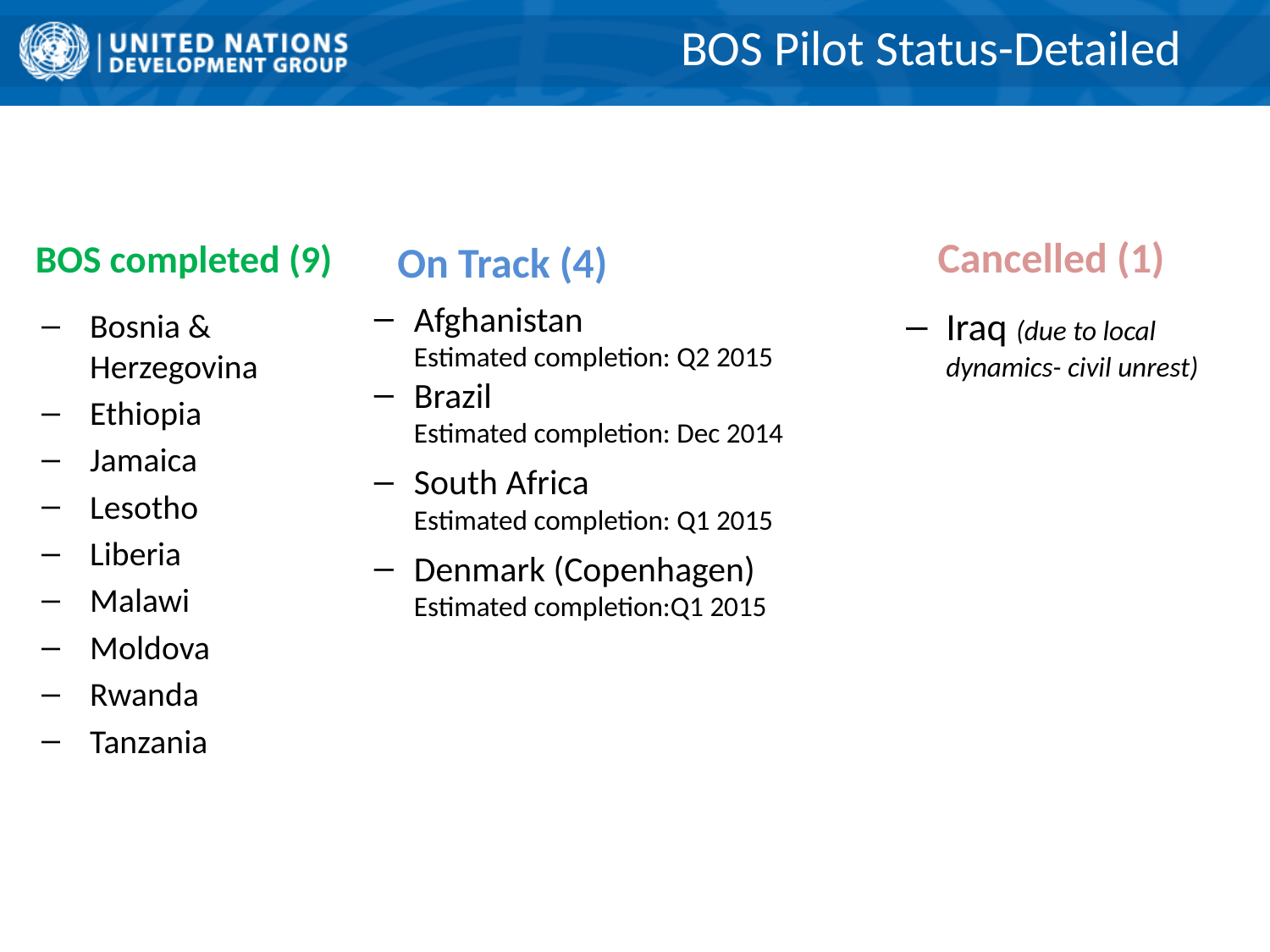

# BOS Pilot Status-Detailed
BOS completed (9)
On Track (4)
Cancelled (1)
Afghanistan
Estimated completion: Q2 2015
Brazil
Estimated completion: Dec 2014
South Africa
Estimated completion: Q1 2015
Denmark (Copenhagen)
Estimated completion:Q1 2015

Iraq (due to local dynamics- civil unrest)

Bosnia & Herzegovina
Ethiopia
Jamaica
Lesotho
Liberia
Malawi
Moldova
Rwanda
Tanzania